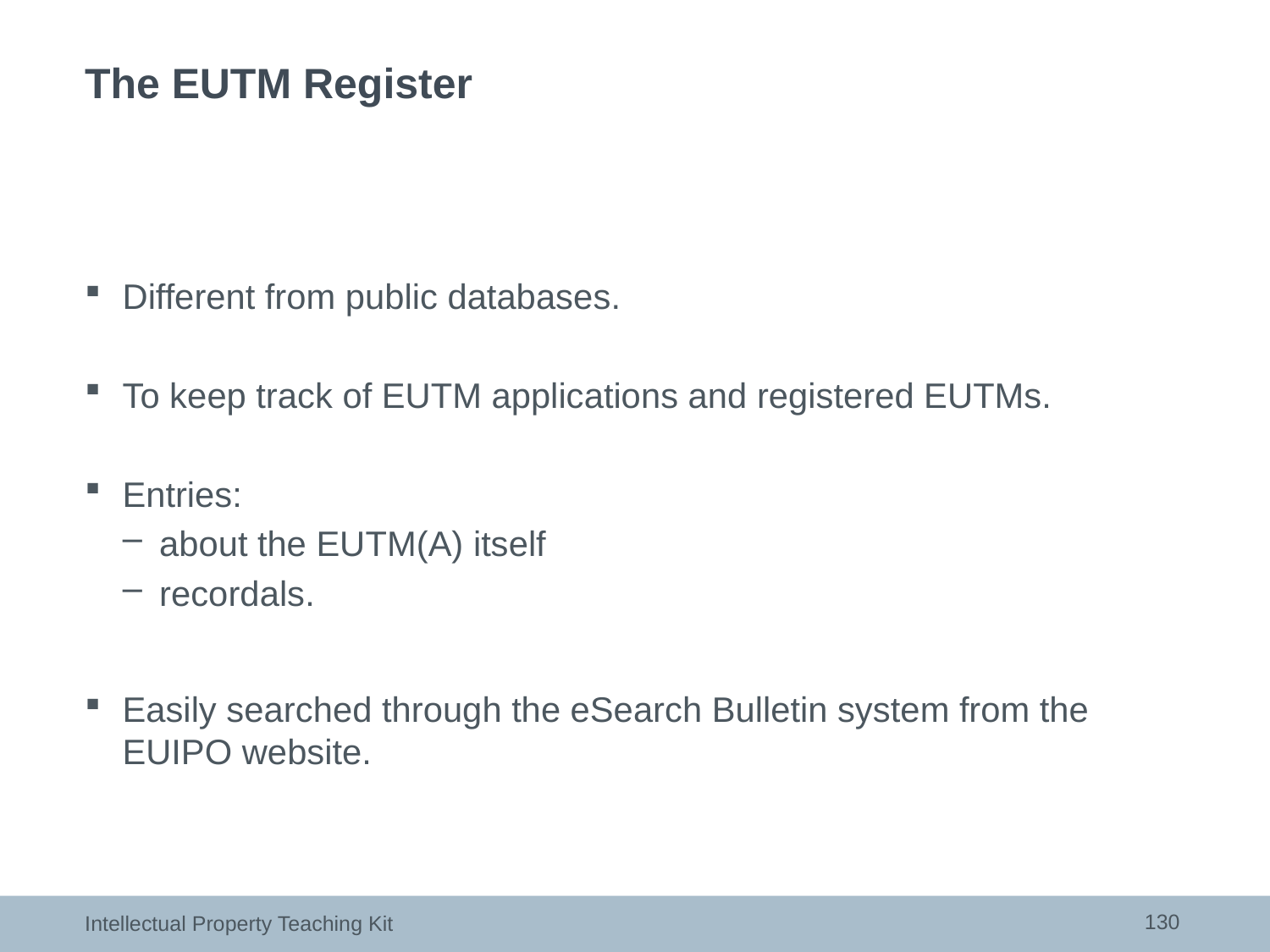

# The EUTM Register

Different from public databases.

To keep track of EUTM applications and registered EUTMs.

Entries:
about the EUTM(A) itself
recordals.

Easily searched through the eSearch Bulletin system from the EUIPO website.
130
Intellectual Property Teaching Kit